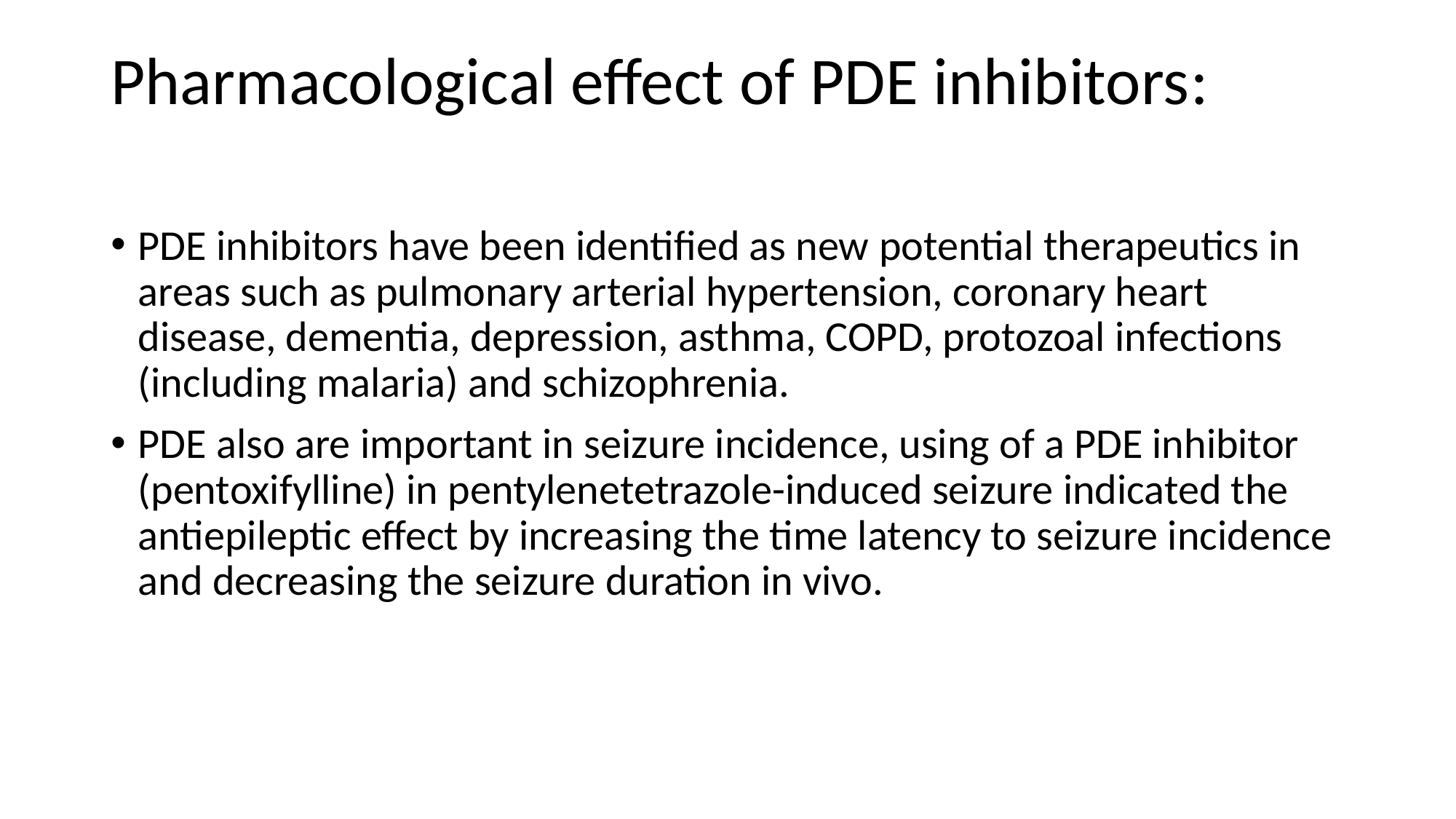

# Pharmacological effect of PDE inhibitors:
PDE inhibitors have been identified as new potential therapeutics in areas such as pulmonary arterial hypertension, coronary heart disease, dementia, depression, asthma, COPD, protozoal infections (including malaria) and schizophrenia.
PDE also are important in seizure incidence, using of a PDE inhibitor (pentoxifylline) in pentylenetetrazole-induced seizure indicated the antiepileptic effect by increasing the time latency to seizure incidence and decreasing the seizure duration in vivo.